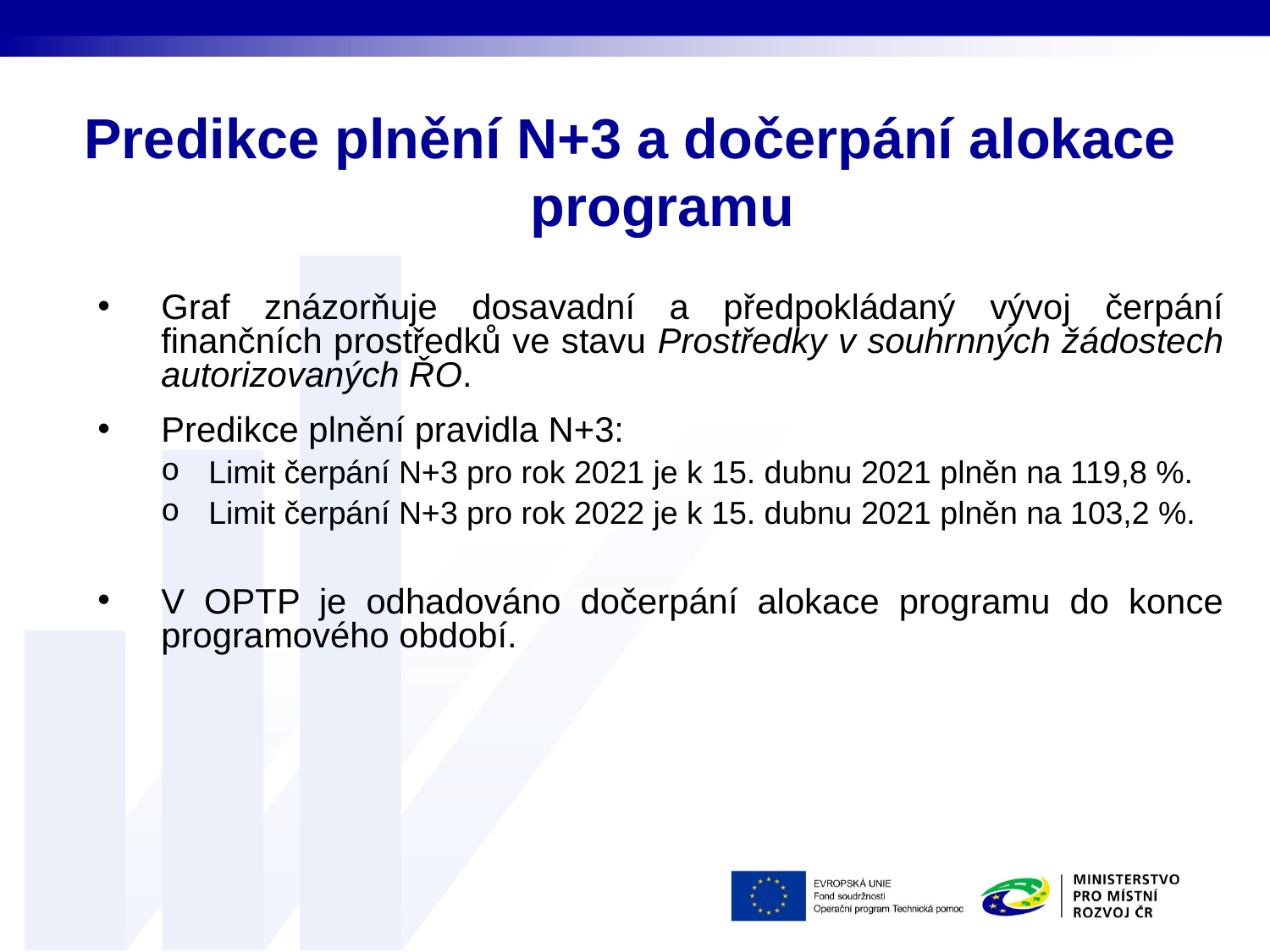

# Predikce plnění N+3 a dočerpání alokace programu
Graf znázorňuje dosavadní a předpokládaný vývoj čerpání finančních prostředků ve stavu Prostředky v souhrnných žádostech autorizovaných ŘO.
Predikce plnění pravidla N+3:
Limit čerpání N+3 pro rok 2021 je k 15. dubnu 2021 plněn na 119,8 %.
Limit čerpání N+3 pro rok 2022 je k 15. dubnu 2021 plněn na 103,2 %.

V OPTP je odhadováno dočerpání alokace programu do konce programového období.